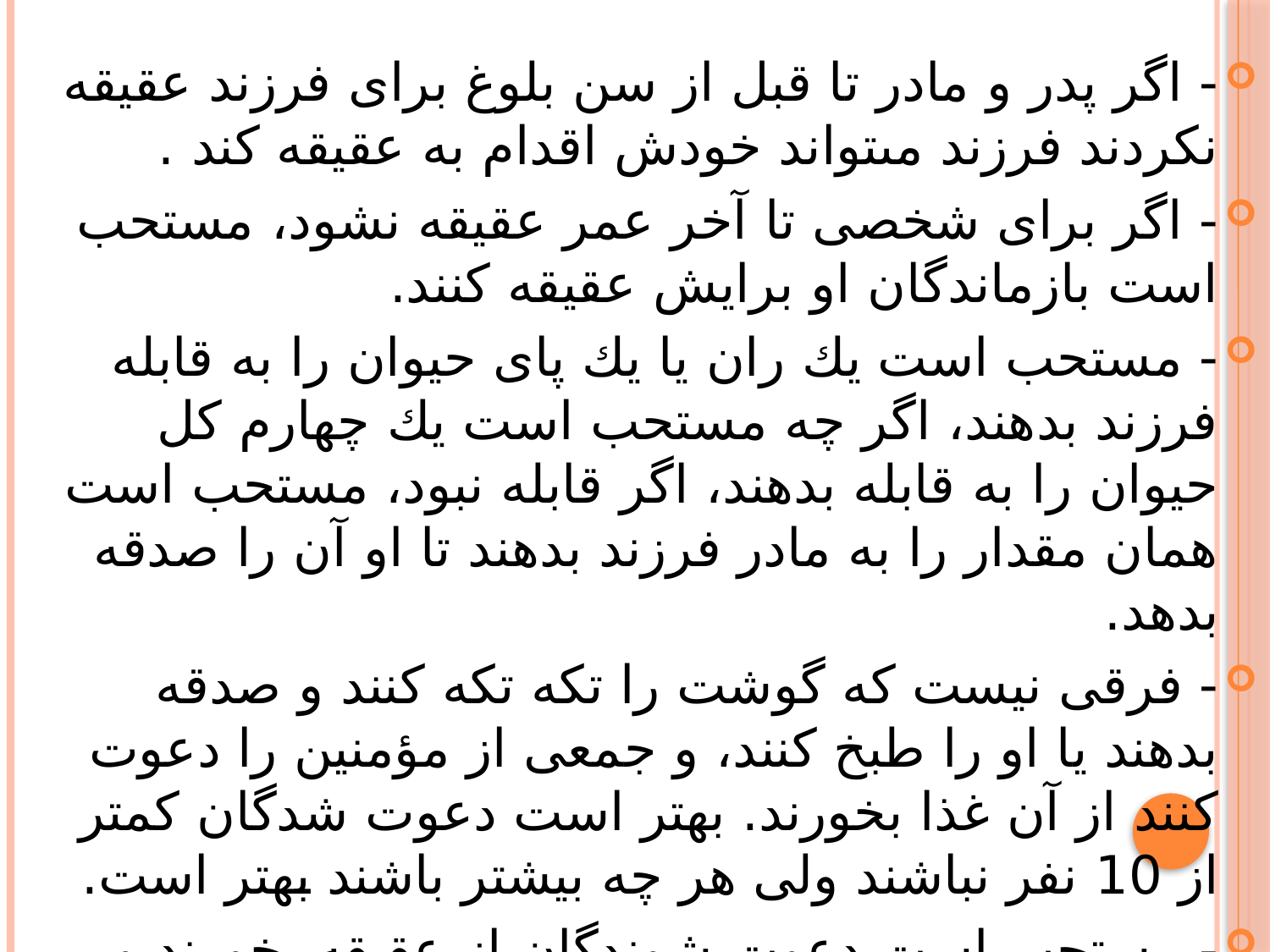

#
- اگر پدر و مادر تا قبل از سن بلوغ براى فرزند عقيقه نكردند فرزند مى‏تواند خودش اقدام به عقيقه كند .
- اگر براى شخصى تا آخر عمر عقيقه نشود، مستحب است بازماندگان او برايش عقيقه كنند.
- مستحب است يك ران يا يك پاى حيوان را به قابله فرزند بدهند، اگر چه مستحب است يك چهارم كل حيوان را به قابله بدهند، اگر قابله نبود، مستحب است همان مقدار را به مادر فرزند بدهند تا او آن را صدقه بدهد.
- فرقى نيست كه گوشت را تكه تكه كنند و صدقه بدهند يا او را طبخ كنند، و جمعى از مؤمنين را دعوت كنند از آن غذا بخورند. بهتر است دعوت شدگان كمتر از 10 نفر نباشند ولى هر چه بيشتر باشند بهتر است.
- مستحب است دعوت شوندگان از عقيقه بخورند و سپس براى فرزند دعا كنند.